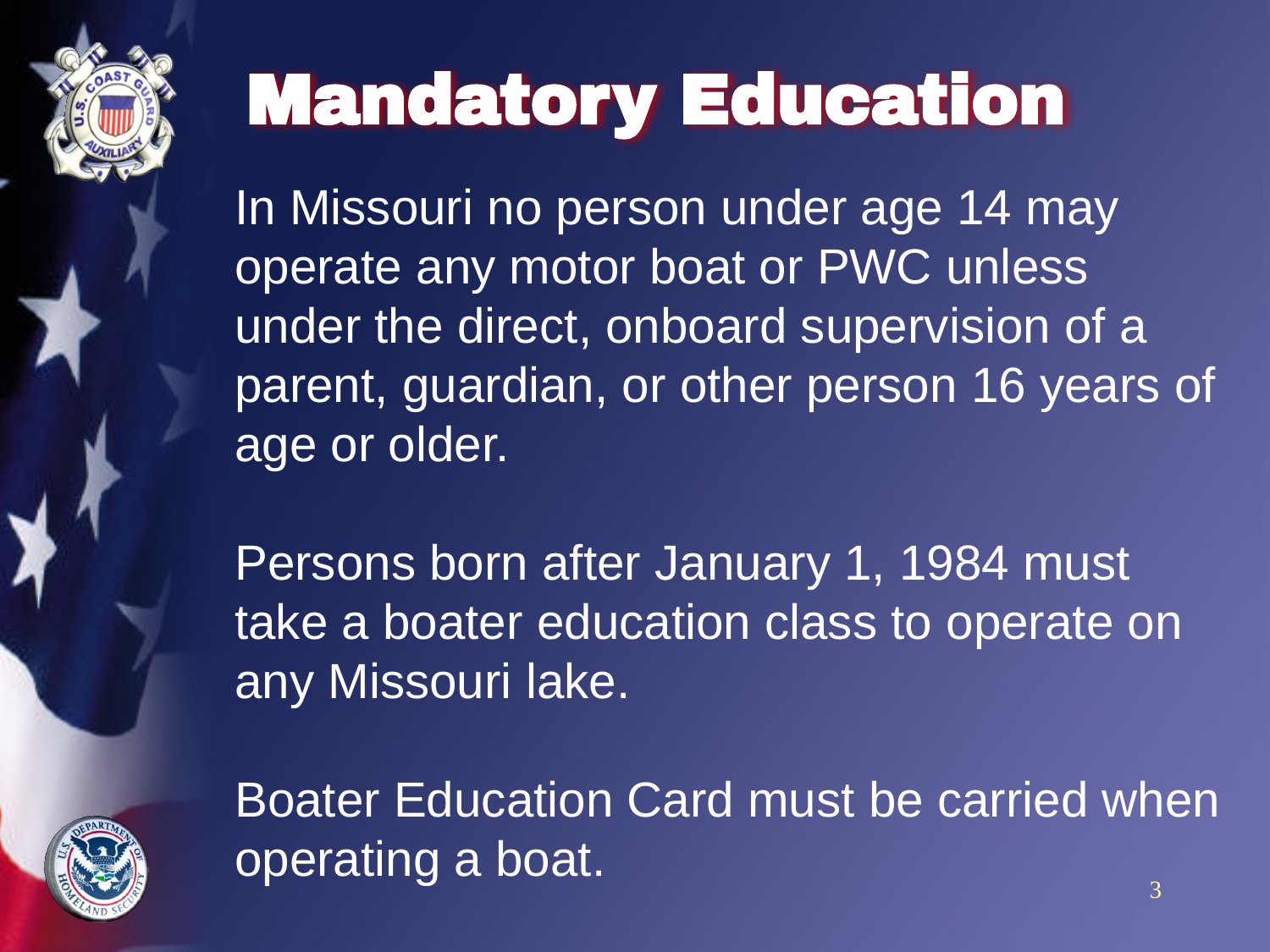

# Mandatory Education

In Missouri no person under age 14 may operate any motor boat or PWC unless under the direct, onboard supervision of a parent, guardian, or other person 16 years of age or older.

Persons born after January 1, 1984 must take a boater education class to operate on any Missouri lake.

Boater Education Card must be carried when operating a boat.

3